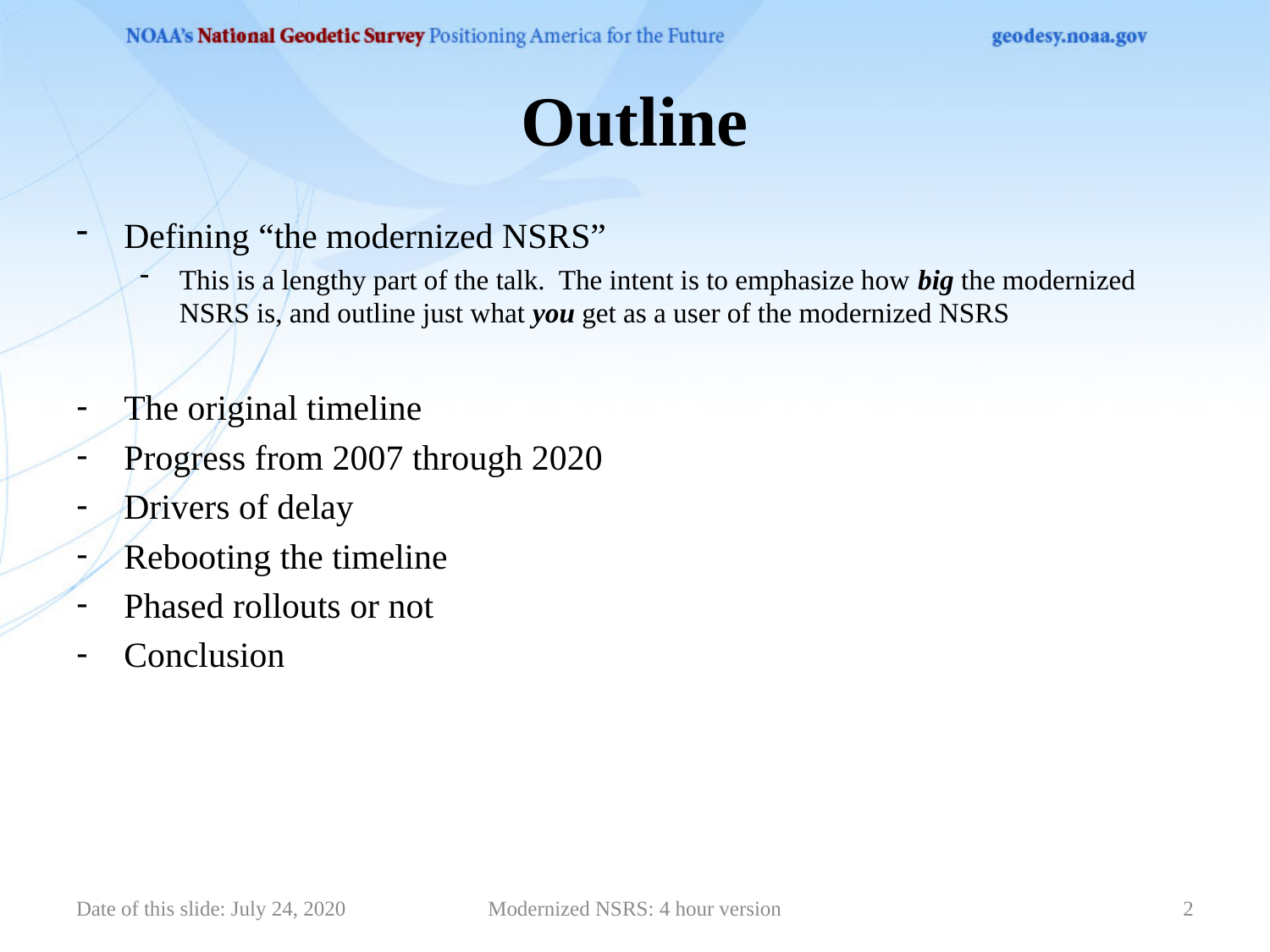

# Outline
Defining “the modernized NSRS”
This is a lengthy part of the talk.  The intent is to emphasize how big the modernized NSRS is, and outline just what you get as a user of the modernized NSRS

The original timeline
Progress from 2007 through 2020
Drivers of delay
Rebooting the timeline
Phased rollouts or not
Conclusion

Date of this slide: July 24, 2020
Modernized NSRS: 4 hour version
2